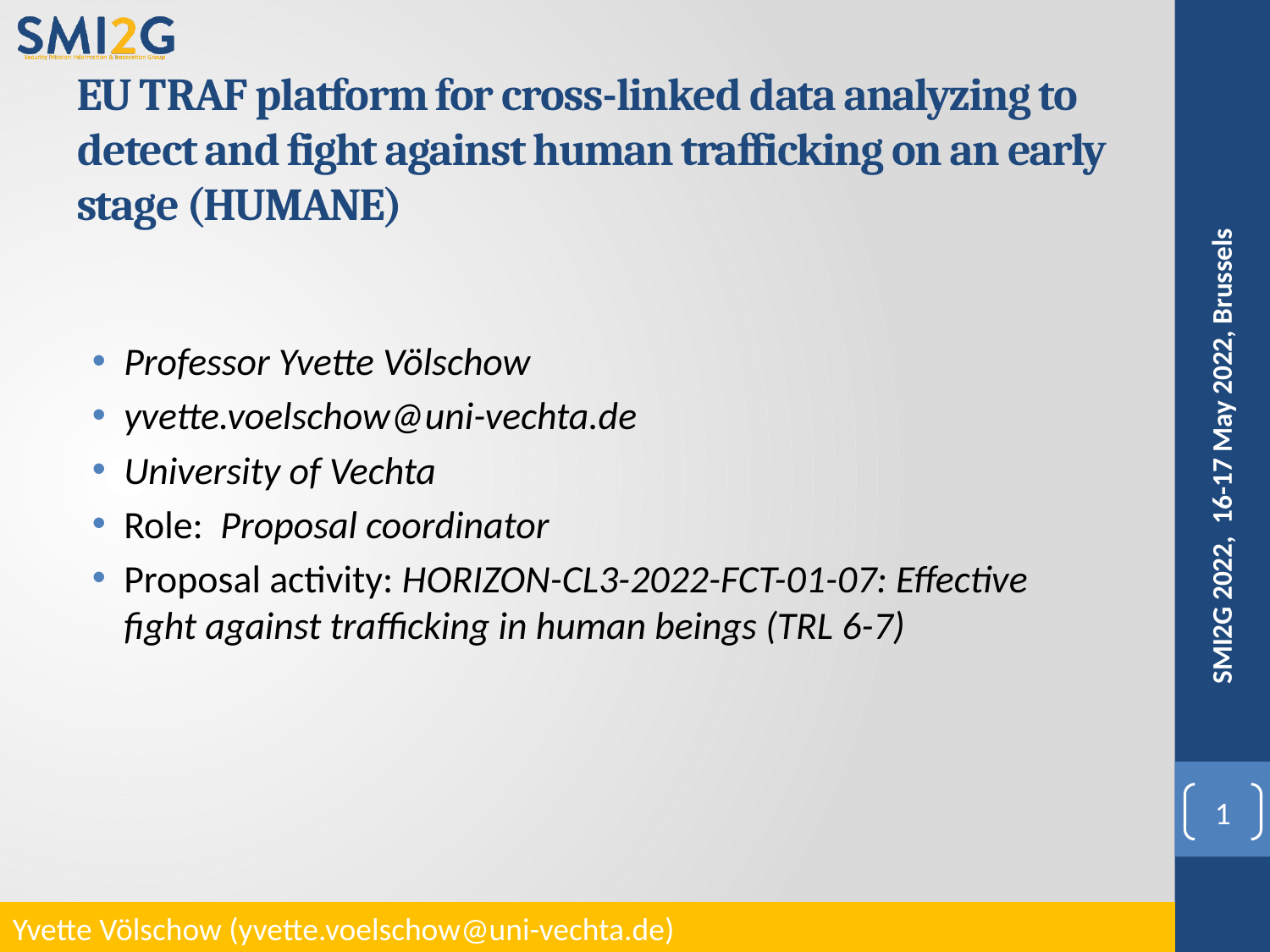

# EU TRAF platform for cross-linked data analyzing to detect and fight against human trafficking on an early stage (HUMANE)

Professor Yvette Völschow
yvette.voelschow@uni-vechta.de
University of Vechta
Role:  Proposal coordinator
Proposal activity: HORIZON-CL3-2022-FCT-01-07: Effective fight against trafficking in human beings (TRL 6-7)

SMI2G 2022,  16-17 May 2022, Brussels
1
Yvette Völschow (yvette.voelschow@uni-vechta.de)